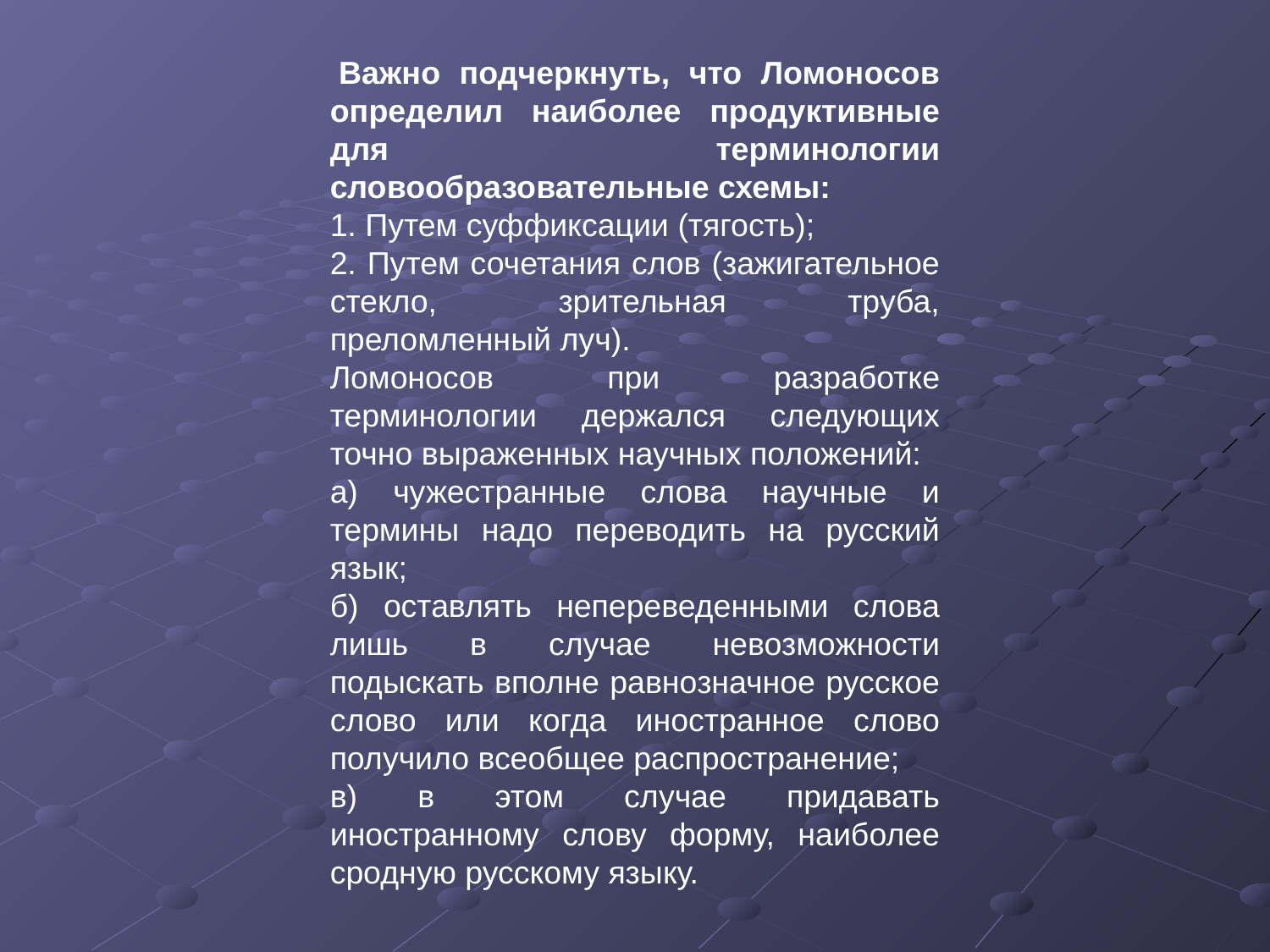

Важно подчеркнуть, что Ломоносов определил наиболее продуктивные для терминологии словообразовательные схемы:
1. Путем суффиксации (тягость);
2. Путем сочетания слов (зажигательное стекло, зрительная труба, преломленный луч).
Ломоносов при разработке терминологии держался следующих точно выраженных научных положений:
а) чужестранные слова научные и термины надо переводить на русский язык;
б) оставлять непереведенными слова лишь в случае невозможности подыскать вполне равнозначное русское слово или когда иностранное слово получило всеобщее распространение;
в) в этом случае придавать иностранному слову форму, наиболее сродную русскому языку.